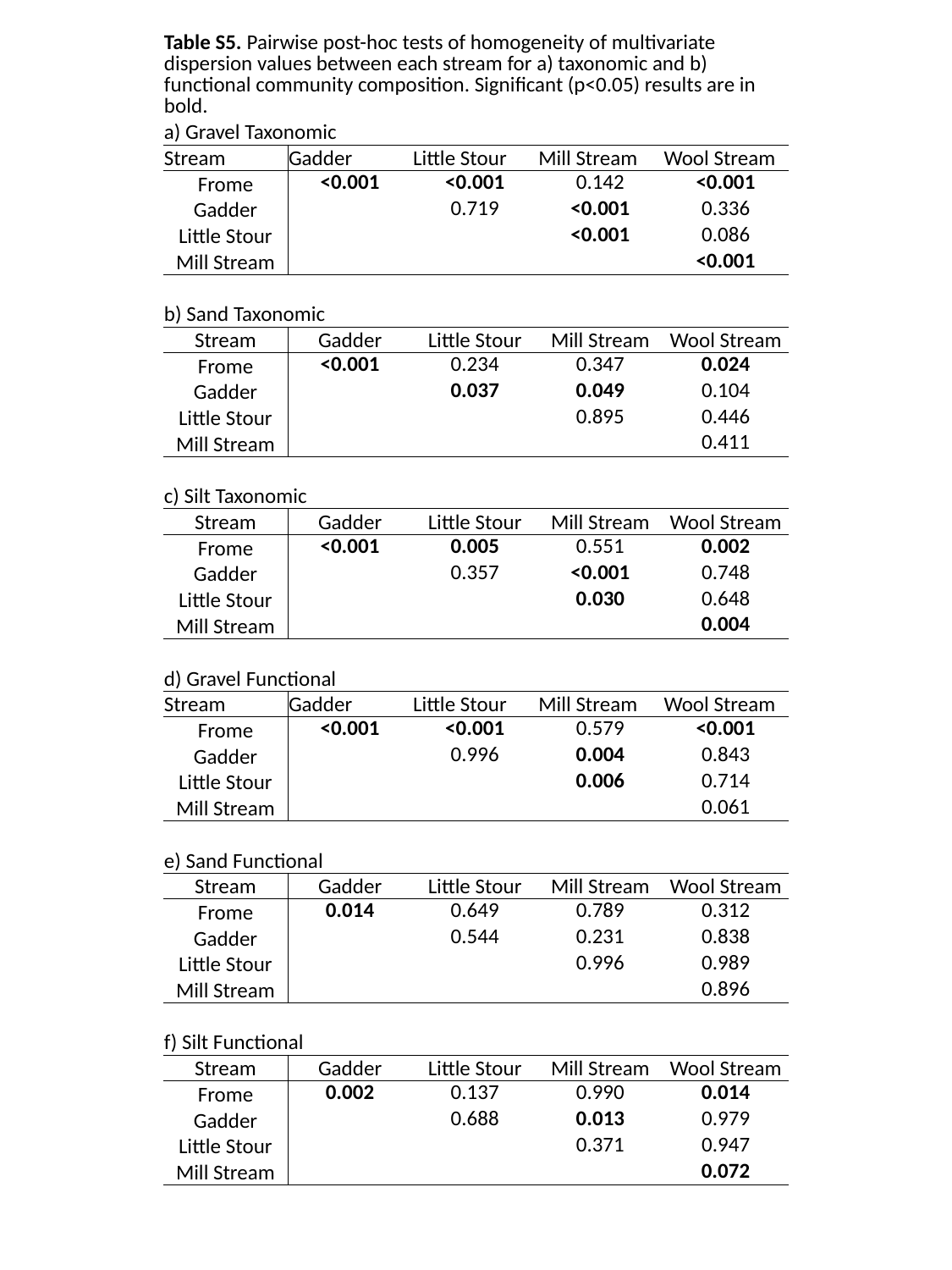

| Table S5. Pairwise post-hoc tests of homogeneity of multivariate dispersion values between each stream for a) taxonomic and b) functional community composition. Significant (p<0.05) results are in bold. |  |  |  |  |
| --- | --- | --- | --- | --- |
| a) Gravel Taxonomic |  |  |  |  |
| Stream | Gadder | Little Stour | Mill Stream | Wool Stream |
| Frome | <0.001 | <0.001 | 0.142 | <0.001 |
| Gadder |  | 0.719 | <0.001 | 0.336 |
| Little Stour |  |  | <0.001 | 0.086 |
| Mill Stream |  |  |  | <0.001 |
|  |  |  |  |  |
| b) Sand Taxonomic |  |  |  |  |
| Stream | Gadder | Little Stour | Mill Stream | Wool Stream |
| Frome | <0.001 | 0.234 | 0.347 | 0.024 |
| Gadder |  | 0.037 | 0.049 | 0.104 |
| Little Stour |  |  | 0.895 | 0.446 |
| Mill Stream |  |  |  | 0.411 |
|  |  |  |  |  |
| c) Silt Taxonomic |  |  |  |  |
| Stream | Gadder | Little Stour | Mill Stream | Wool Stream |
| Frome | <0.001 | 0.005 | 0.551 | 0.002 |
| Gadder |  | 0.357 | <0.001 | 0.748 |
| Little Stour |  |  | 0.030 | 0.648 |
| Mill Stream |  |  |  | 0.004 |
|  |  |  |  |  |
| d) Gravel Functional |  |  |  |  |
| Stream | Gadder | Little Stour | Mill Stream | Wool Stream |
| Frome | <0.001 | <0.001 | 0.579 | <0.001 |
| Gadder |  | 0.996 | 0.004 | 0.843 |
| Little Stour |  |  | 0.006 | 0.714 |
| Mill Stream |  |  |  | 0.061 |
|  |  |  |  |  |
| e) Sand Functional |  |  |  |  |
| Stream | Gadder | Little Stour | Mill Stream | Wool Stream |
| Frome | 0.014 | 0.649 | 0.789 | 0.312 |
| Gadder |  | 0.544 | 0.231 | 0.838 |
| Little Stour |  |  | 0.996 | 0.989 |
| Mill Stream |  |  |  | 0.896 |
|  |  |  |  |  |
| f) Silt Functional |  |  |  |  |
| Stream | Gadder | Little Stour | Mill Stream | Wool Stream |
| Frome | 0.002 | 0.137 | 0.990 | 0.014 |
| Gadder |  | 0.688 | 0.013 | 0.979 |
| Little Stour |  |  | 0.371 | 0.947 |
| Mill Stream |  |  |  | 0.072 |
|  |  |  |  |  |